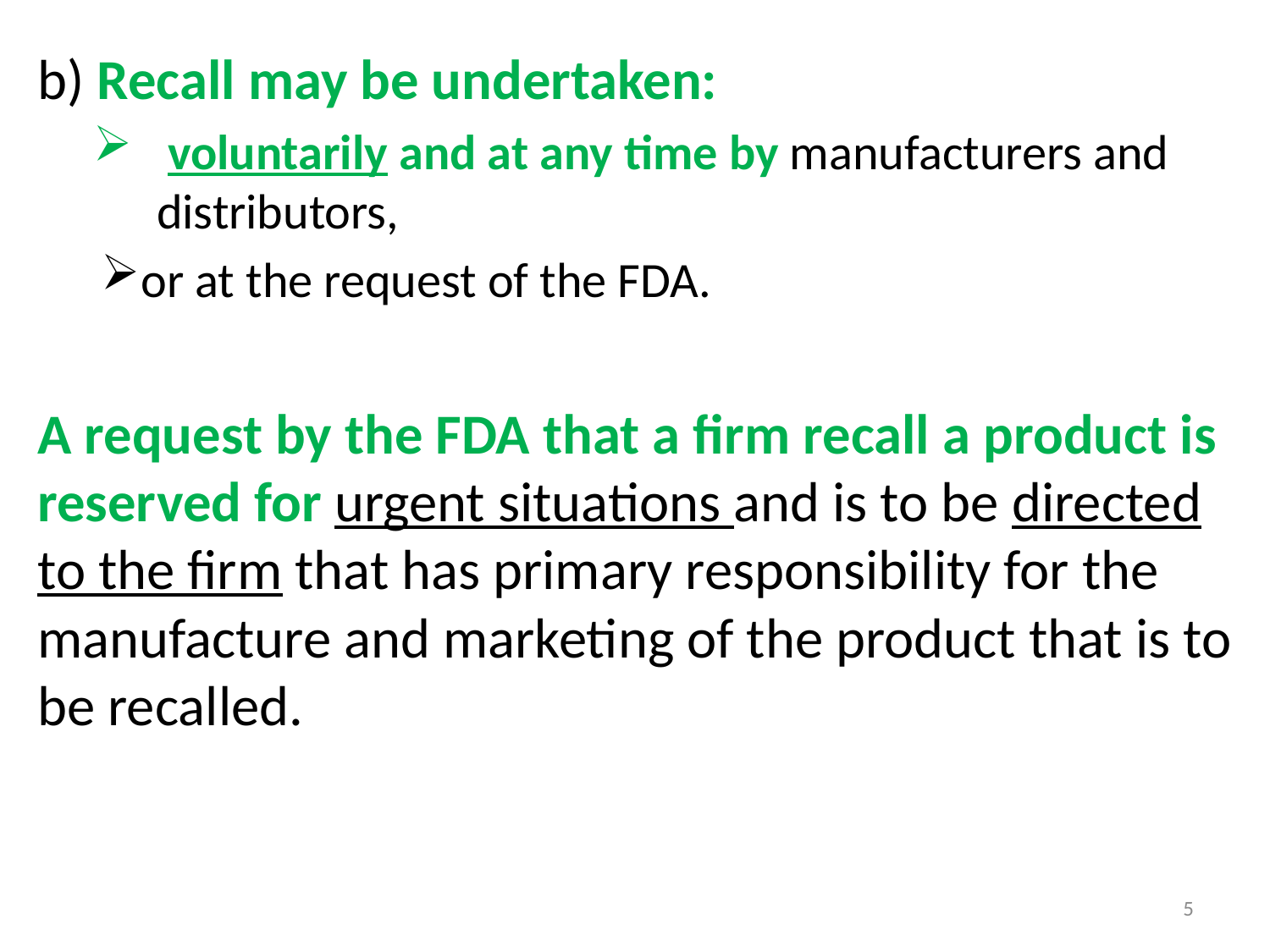

b) Recall may be undertaken:
 voluntarily and at any time by manufacturers and distributors,
or at the request of the FDA.

A request by the FDA that a firm recall a product is reserved for urgent situations and is to be directed to the firm that has primary responsibility for the manufacture and marketing of the product that is to be recalled.

5